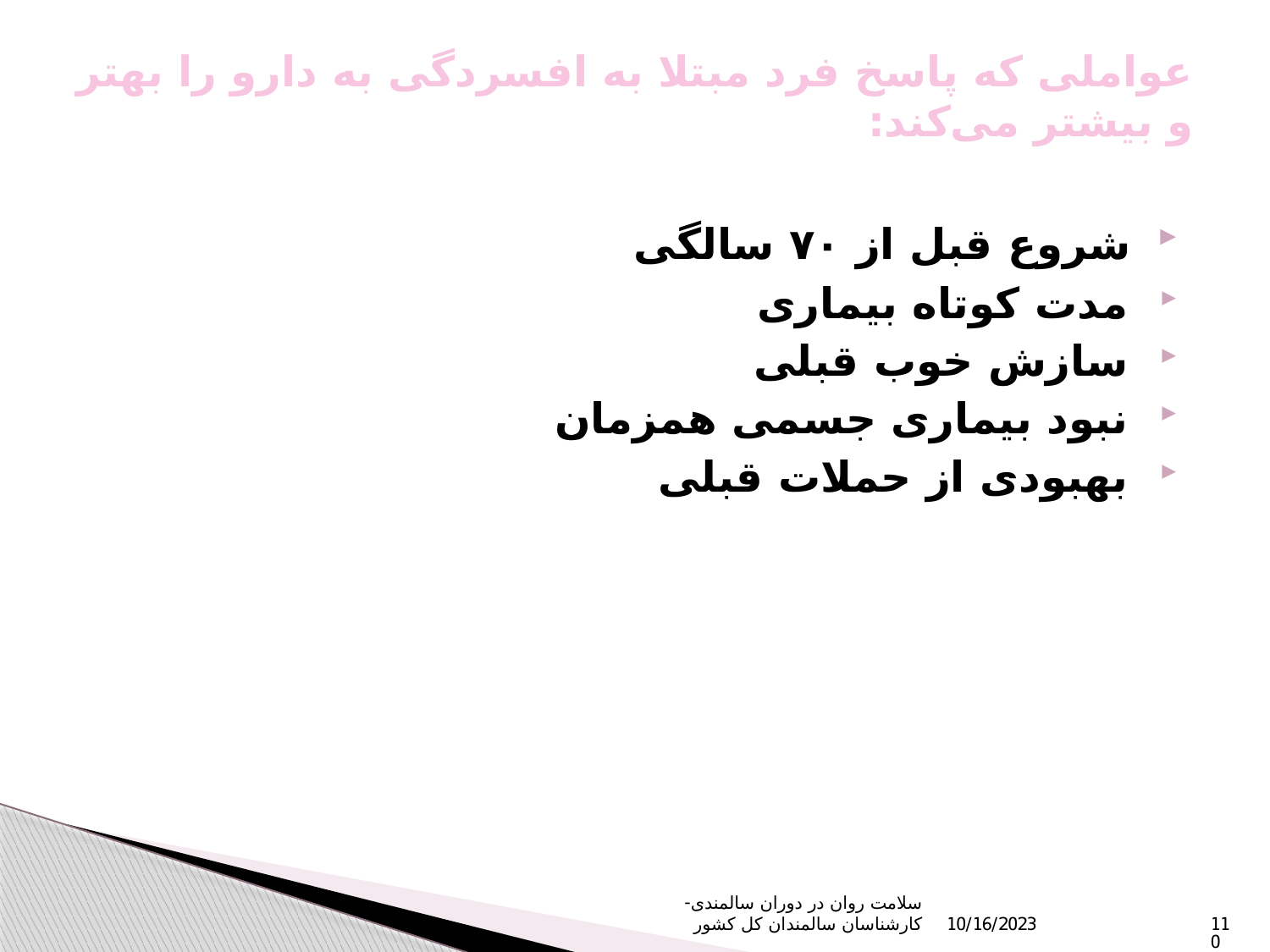

# عواملی که پاسخ فرد مبتلا به افسردگی به دارو را بهتر و بیشتر می‌کند:
 شروع قبل از ۷۰ سالگی
 مدت کوتاه بیماری
 سازش خوب قبلی
 نبود بیماری جسمی همزمان
 بهبودی از حملات قبلی
سلامت روان در دوران سالمندی- کارشناسان سالمندان کل کشور
10/16/2023
110